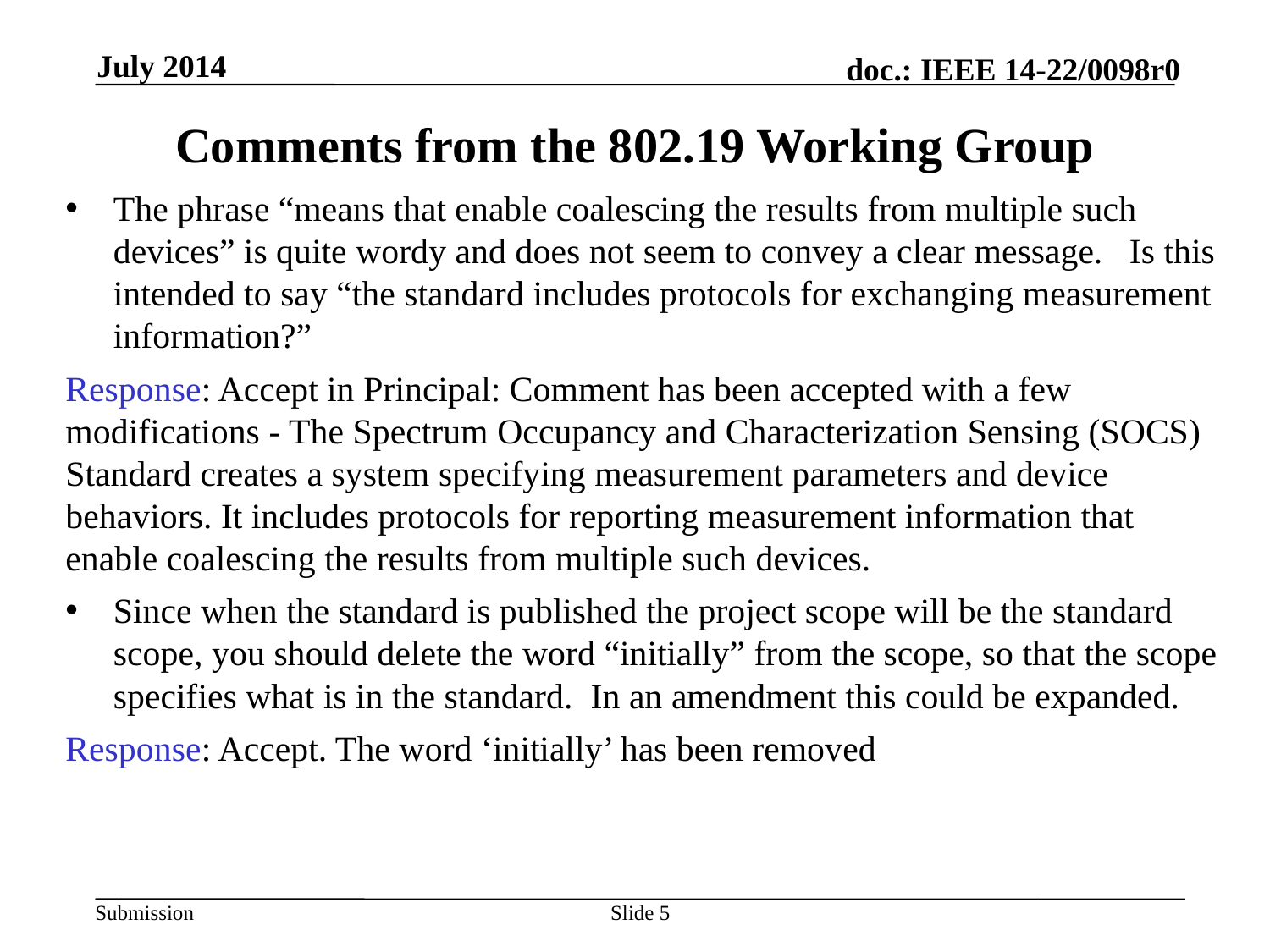

July 2014
# Comments from the 802.19 Working Group
The phrase “means that enable coalescing the results from multiple such devices” is quite wordy and does not seem to convey a clear message.   Is this intended to say “the standard includes protocols for exchanging measurement information?”
Response: Accept in Principal: Comment has been accepted with a few modifications - The Spectrum Occupancy and Characterization Sensing (SOCS) Standard creates a system specifying measurement parameters and device behaviors. It includes protocols for reporting measurement information that enable coalescing the results from multiple such devices.
Since when the standard is published the project scope will be the standard scope, you should delete the word “initially” from the scope, so that the scope specifies what is in the standard.  In an amendment this could be expanded.
Response: Accept. The word ‘initially’ has been removed

Slide 5